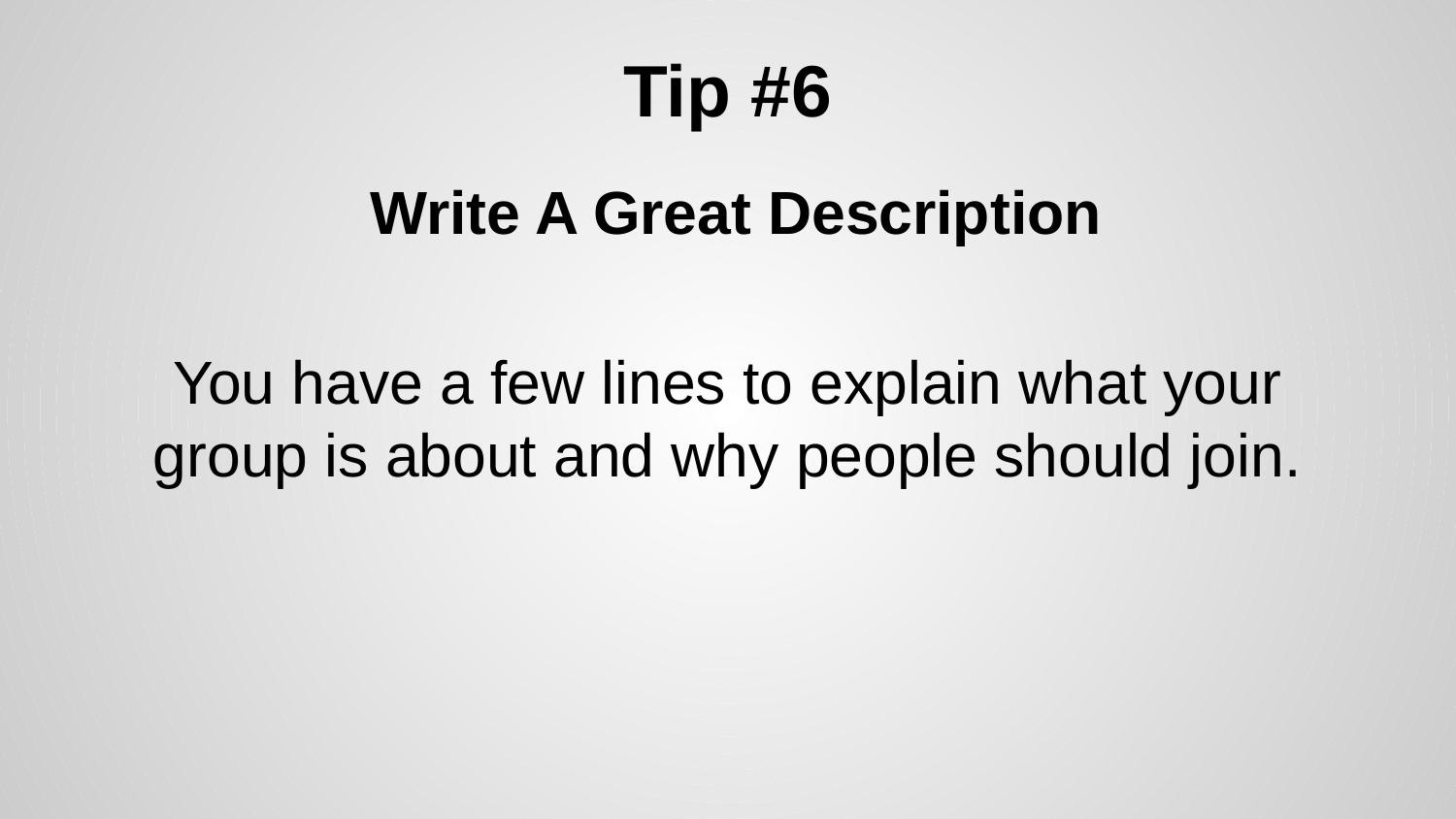

# Tip #6
 Write A Great Description

You have a few lines to explain what your group is about and why people should join.